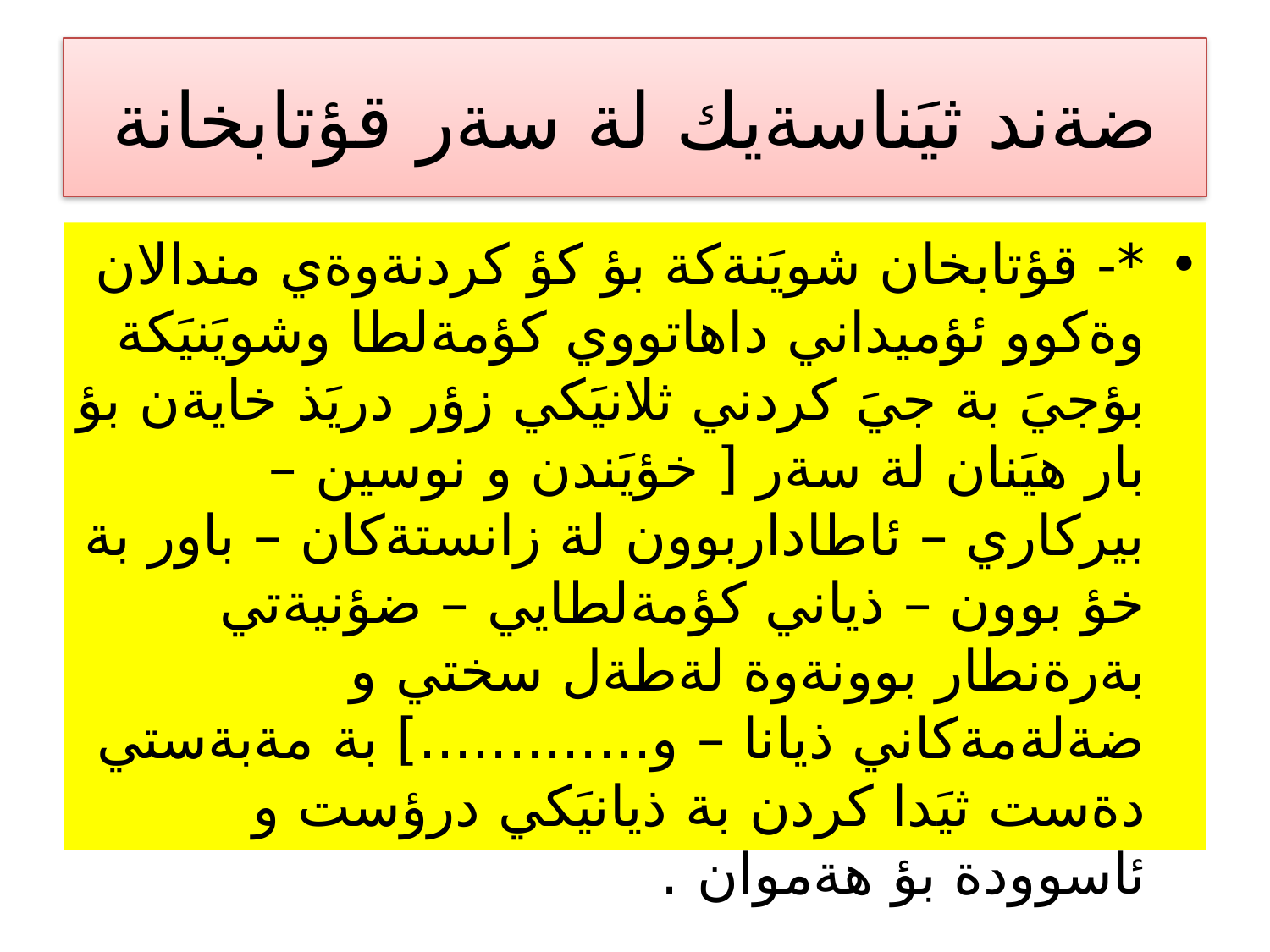

# ضةند ثيَناسةيك لة سةر قؤتابخانة
*- قؤتابخان شويَنةكة بؤ كؤ كردنةوةي مندالان وةكوو ئؤميداني داهاتووي كؤمةلطا وشويَنيَكة بؤجيَ بة جيَ كردني ثلانيَكي زؤر دريَذ خايةن بؤ بار هيَنان لة سةر [ خؤيَندن و نوسين – بيركاري – ئاطاداربوون لة زانستةكان – باور بة خؤ بوون – ذياني كؤمةلطايي – ضؤنيةتي بةرةنطار بوونةوة لةطةل سختي و ضةلةمةكاني ذيانا – و.............] بة مةبةستي دةست ثيَدا كردن بة ذيانيَكي درؤست و ئاسوودة بؤ هةموان .